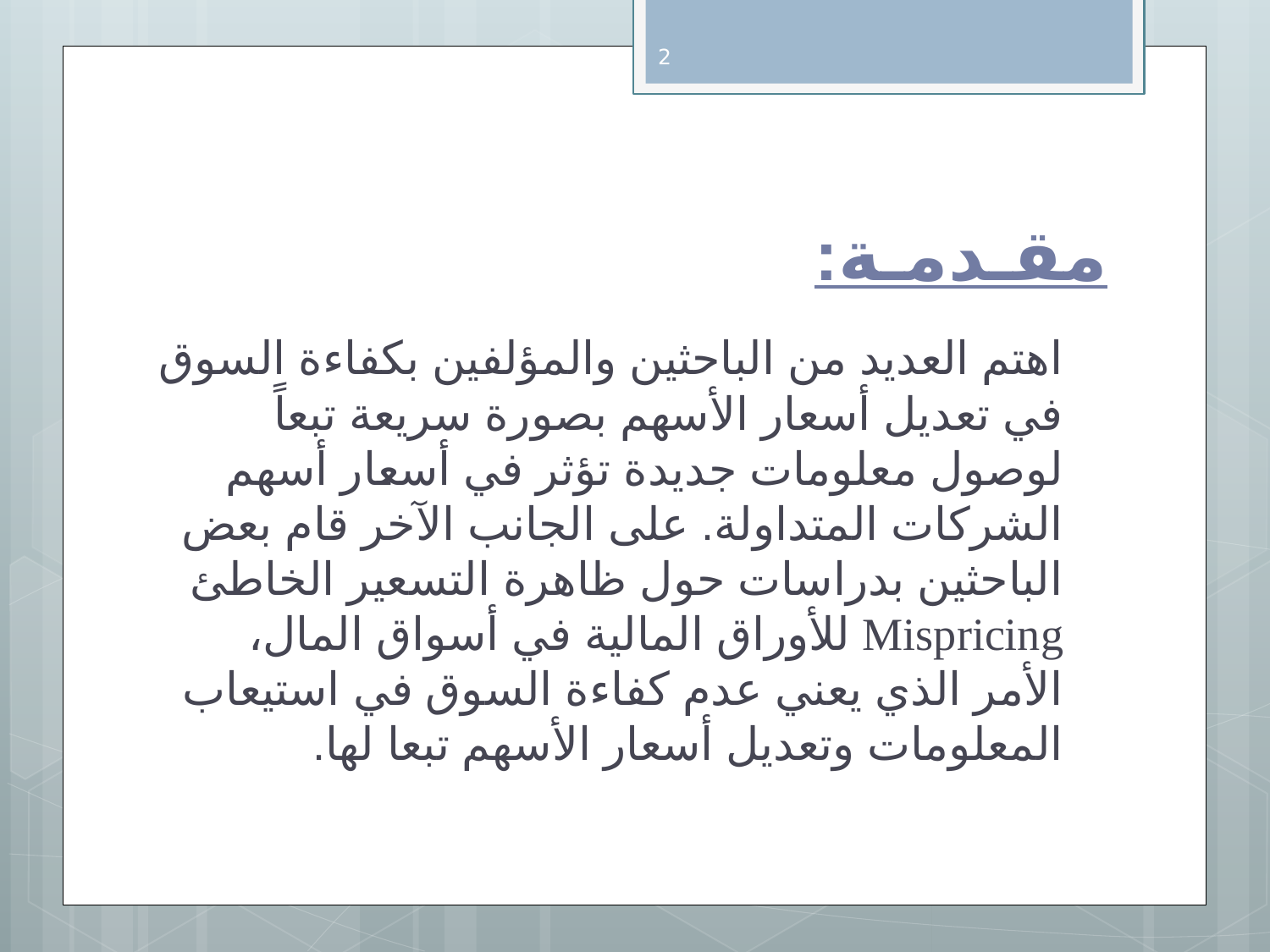

2
# مقـدمـة:
اهتم العديد من الباحثين والمؤلفين بكفاءة السوق في تعديل أسعار الأسهم بصورة سريعة تبعاً لوصول معلومات جديدة تؤثر في أسعار أسهم الشركات المتداولة. على الجانب الآخر قام بعض الباحثين بدراسات حول ظاهرة التسعير الخاطئ Mispricing للأوراق المالية في أسواق المال، الأمر الذي يعني عدم كفاءة السوق في استيعاب المعلومات وتعديل أسعار الأسهم تبعا لها.